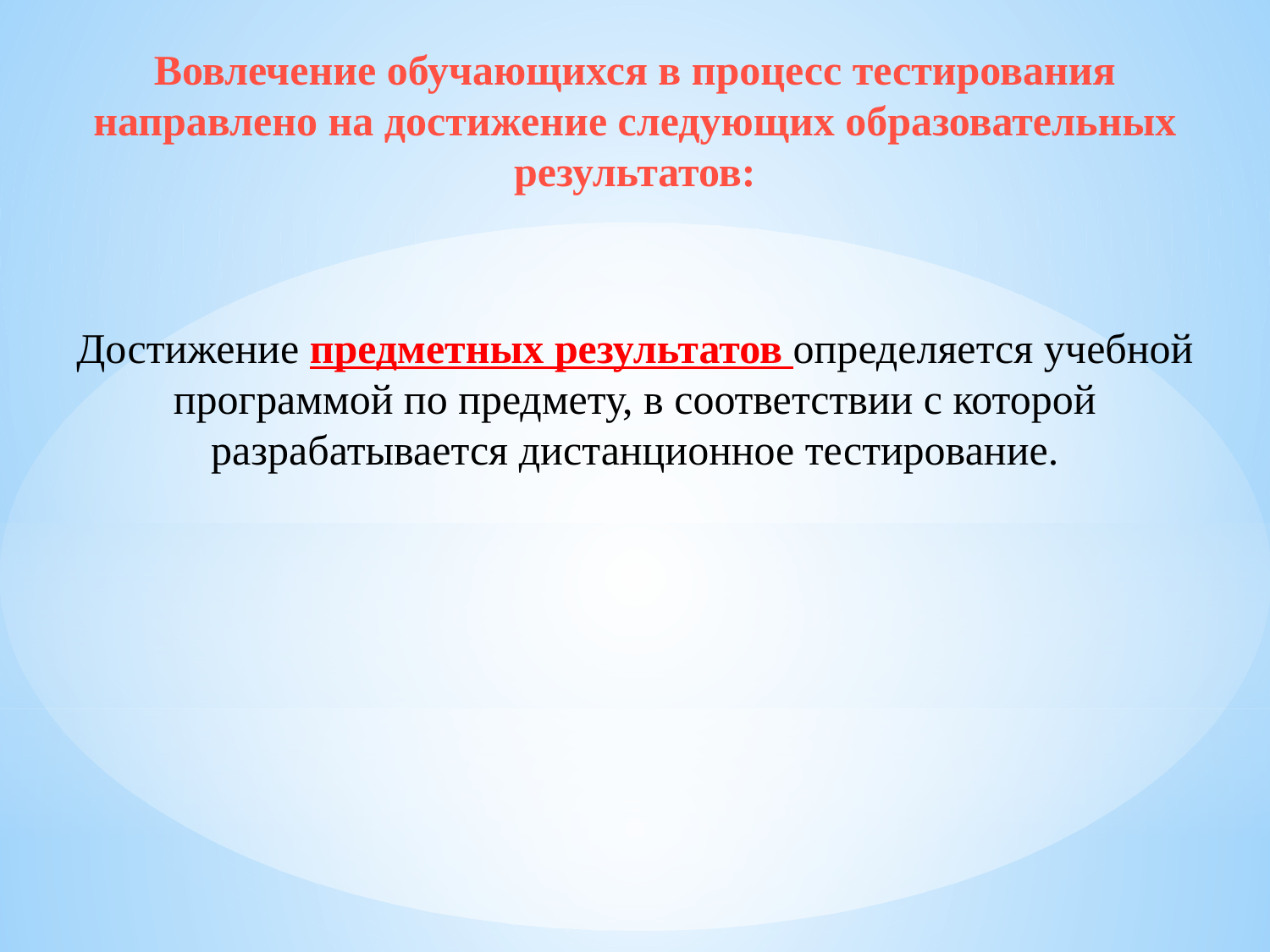

# Вовлечение обучающихся в процесс тестирования направлено на достижение следующих образовательных результатов:

Достижение предметных результатов определяется учебной программой по предмету, в соответствии с которой разрабатывается дистанционное тестирование.